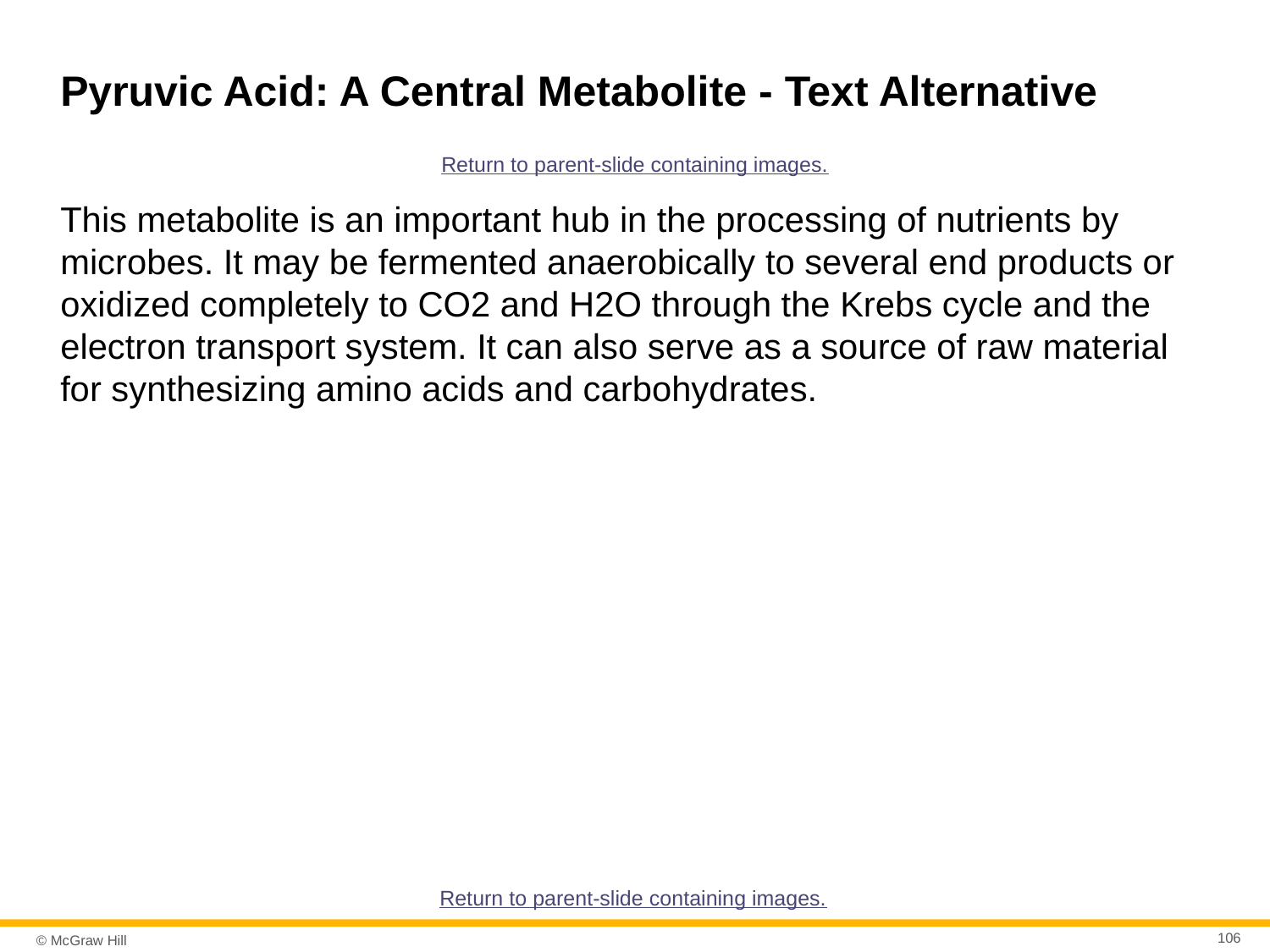

# Pyruvic Acid: A Central Metabolite - Text Alternative
Return to parent-slide containing images.
This metabolite is an important hub in the processing of nutrients by microbes. It may be fermented anaerobically to several end products or oxidized completely to CO2 and H2O through the Krebs cycle and the electron transport system. It can also serve as a source of raw material for synthesizing amino acids and carbohydrates.
Return to parent-slide containing images.